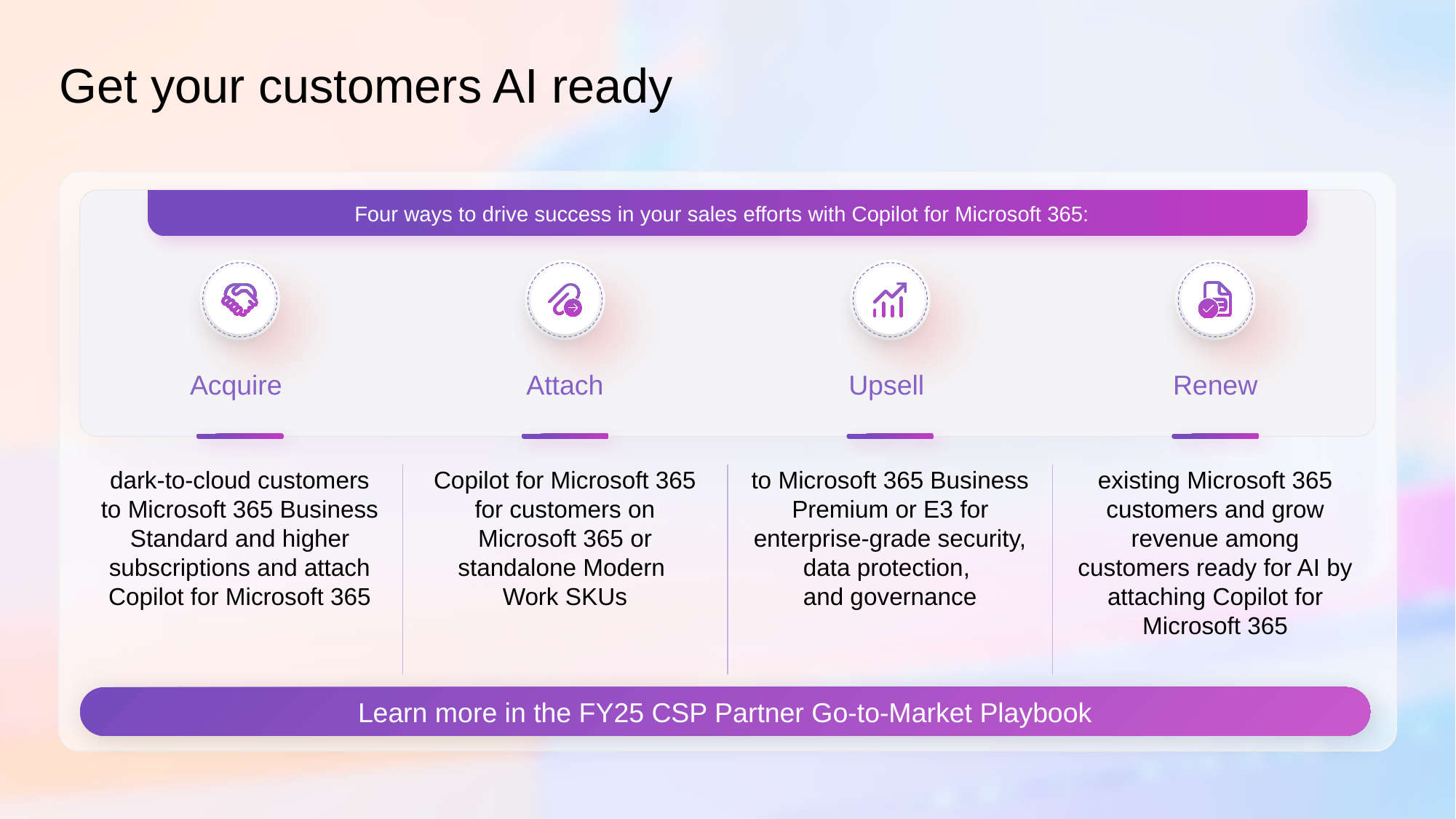

# Get your customers AI ready

Four ways to drive success in your sales efforts with Copilot for Microsoft 365:

Acquire
Attach
Upsell
Renew
dark-to-cloud customers to Microsoft 365 Business Standard and higher subscriptions and attach Copilot for Microsoft 365
Copilot for Microsoft 365 for customers on Microsoft 365 or standalone Modern
Work SKUs
to Microsoft 365 Business Premium or E3 for enterprise-grade security, data protection,
and governance
existing Microsoft 365 customers and grow revenue among customers ready for AI by attaching Copilot for Microsoft 365
Learn more in the FY25 CSP Partner Go-to-Market Playbook